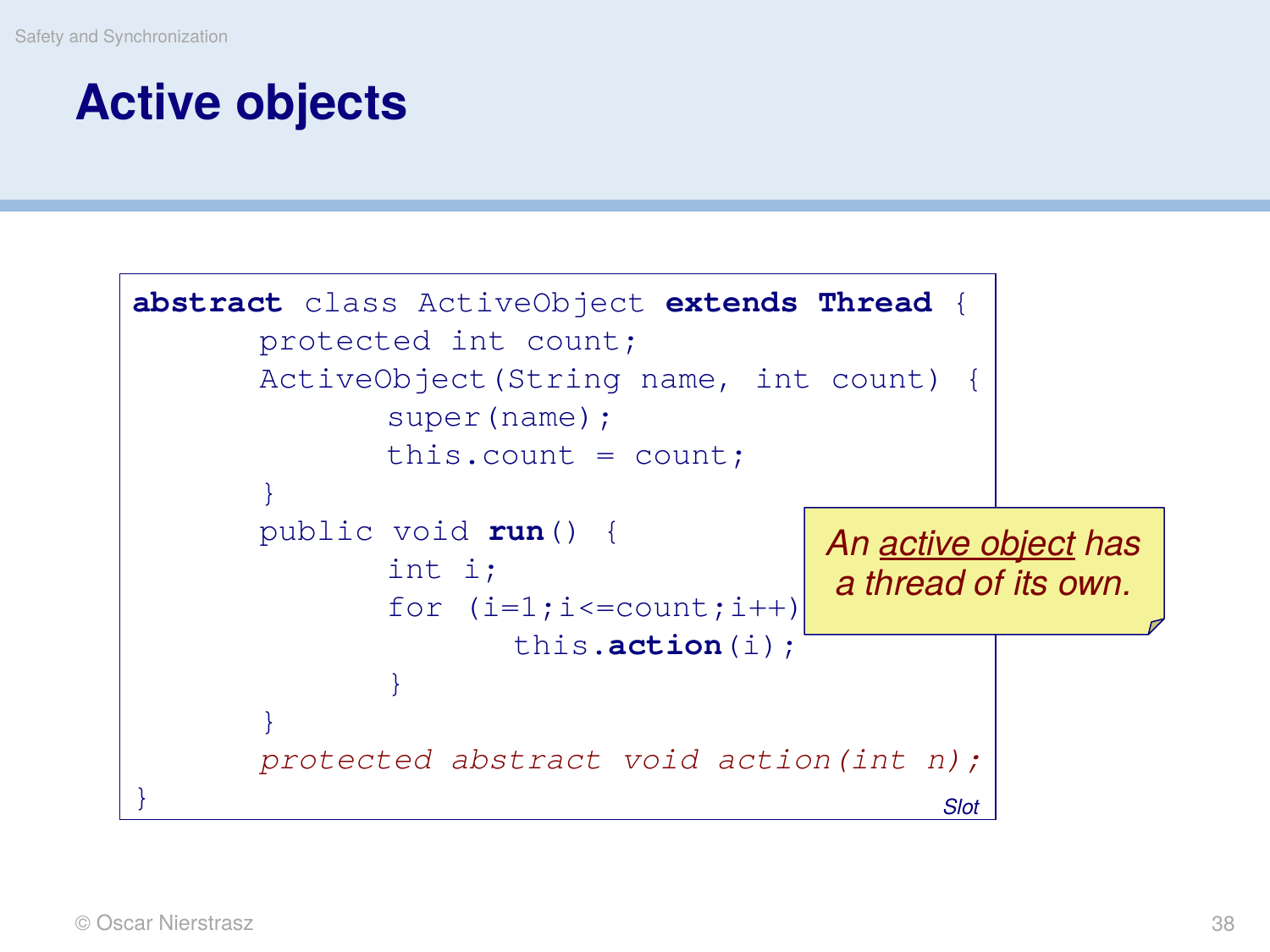

Safety and Synchronization
# Active objects
abstract class ActiveObject extends Thread {
	protected int count;
	ActiveObject(String name, int count) {
		super(name);
		this.count = count;
	}
	public void run() {
		int i;
		for (i=1;i<=count;i++) {
			this.action(i);
		}
	}
	protected abstract void action(int n);
}
An active object has a thread of its own.
Slot
© Oscar Nierstrasz
38